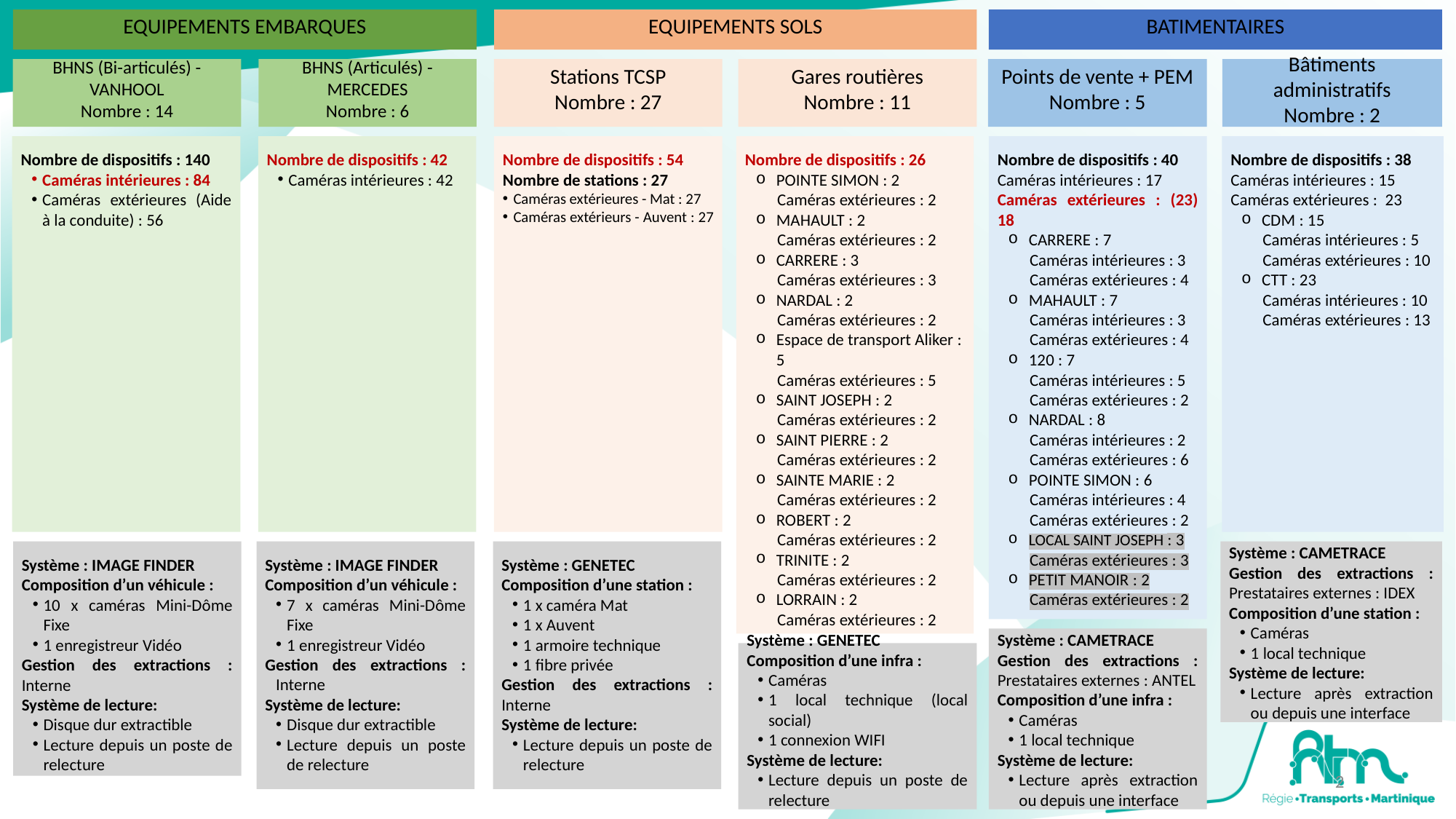

EQUIPEMENTS EMBARQUES

EQUIPEMENTS SOLS

BATIMENTAIRES

Gares routières
Nombre : 11

Points de vente + PEM
Nombre : 5

Bâtiments administratifs
Nombre : 2

BHNS (Articulés) - MERCEDES
Nombre : 6

Stations TCSP
Nombre : 27

BHNS (Bi-articulés) - VANHOOL
Nombre : 14

Nombre de dispositifs : 54
Nombre de stations : 27
Caméras extérieures - Mat : 27
Caméras extérieurs - Auvent : 27

Nombre de dispositifs : 26
POINTE SIMON : 2
Caméras extérieures : 2
MAHAULT : 2
Caméras extérieures : 2
CARRERE : 3
Caméras extérieures : 3
NARDAL : 2
Caméras extérieures : 2
Espace de transport Aliker : 5
Caméras extérieures : 5
SAINT JOSEPH : 2
Caméras extérieures : 2
SAINT PIERRE : 2
Caméras extérieures : 2
SAINTE MARIE : 2
Caméras extérieures : 2
ROBERT : 2
Caméras extérieures : 2
TRINITE : 2
Caméras extérieures : 2
LORRAIN : 2
Caméras extérieures : 2

Nombre de dispositifs : 40
Caméras intérieures : 17
Caméras extérieures : (23) 18
CARRERE : 7
Caméras intérieures : 3 Caméras extérieures : 4
MAHAULT : 7
Caméras intérieures : 3 Caméras extérieures : 4
120 : 7
Caméras intérieures : 5 Caméras extérieures : 2
NARDAL : 8
Caméras intérieures : 2 Caméras extérieures : 6
POINTE SIMON : 6
Caméras intérieures : 4 Caméras extérieures : 2
LOCAL SAINT JOSEPH : 3
Caméras extérieures : 3
PETIT MANOIR : 2
Caméras extérieures : 2

Nombre de dispositifs : 38
Caméras intérieures : 15
Caméras extérieures :  23
CDM : 15
Caméras intérieures : 5 Caméras extérieures : 10
CTT : 23
Caméras intérieures : 10 Caméras extérieures : 13

Nombre de dispositifs : 42
Caméras intérieures : 42
Nombre de dispositifs : 140
Caméras intérieures : 84
Caméras extérieures (Aide à la conduite) : 56
Système : CAMETRACE
Gestion des extractions : Prestataires externes : IDEX
Composition d’une station :
Caméras
1 local technique
Système de lecture:
Lecture après extraction ou depuis une interface
Système : IMAGE FINDER
Composition d’un véhicule :
7 x caméras Mini-Dôme Fixe
1 enregistreur Vidéo
Gestion des extractions : Interne
Système de lecture:
Disque dur extractible
Lecture depuis un poste de relecture
Système : GENETEC
Composition d’une station :
1 x caméra Mat
1 x Auvent
1 armoire technique
1 fibre privée
Gestion des extractions : Interne
Système de lecture:
Lecture depuis un poste de relecture
Système : IMAGE FINDER
Composition d’un véhicule :
10 x caméras Mini-Dôme Fixe
1 enregistreur Vidéo
Gestion des extractions : Interne
Système de lecture:
Disque dur extractible
Lecture depuis un poste de relecture
Système : CAMETRACE
Gestion des extractions : Prestataires externes : ANTEL
Composition d’une infra :
Caméras
1 local technique
Système de lecture:
Lecture après extraction ou depuis une interface
Système : GENETEC
Composition d’une infra :
Caméras
1 local technique (local social)
1 connexion WIFI
Système de lecture:
Lecture depuis un poste de relecture
2